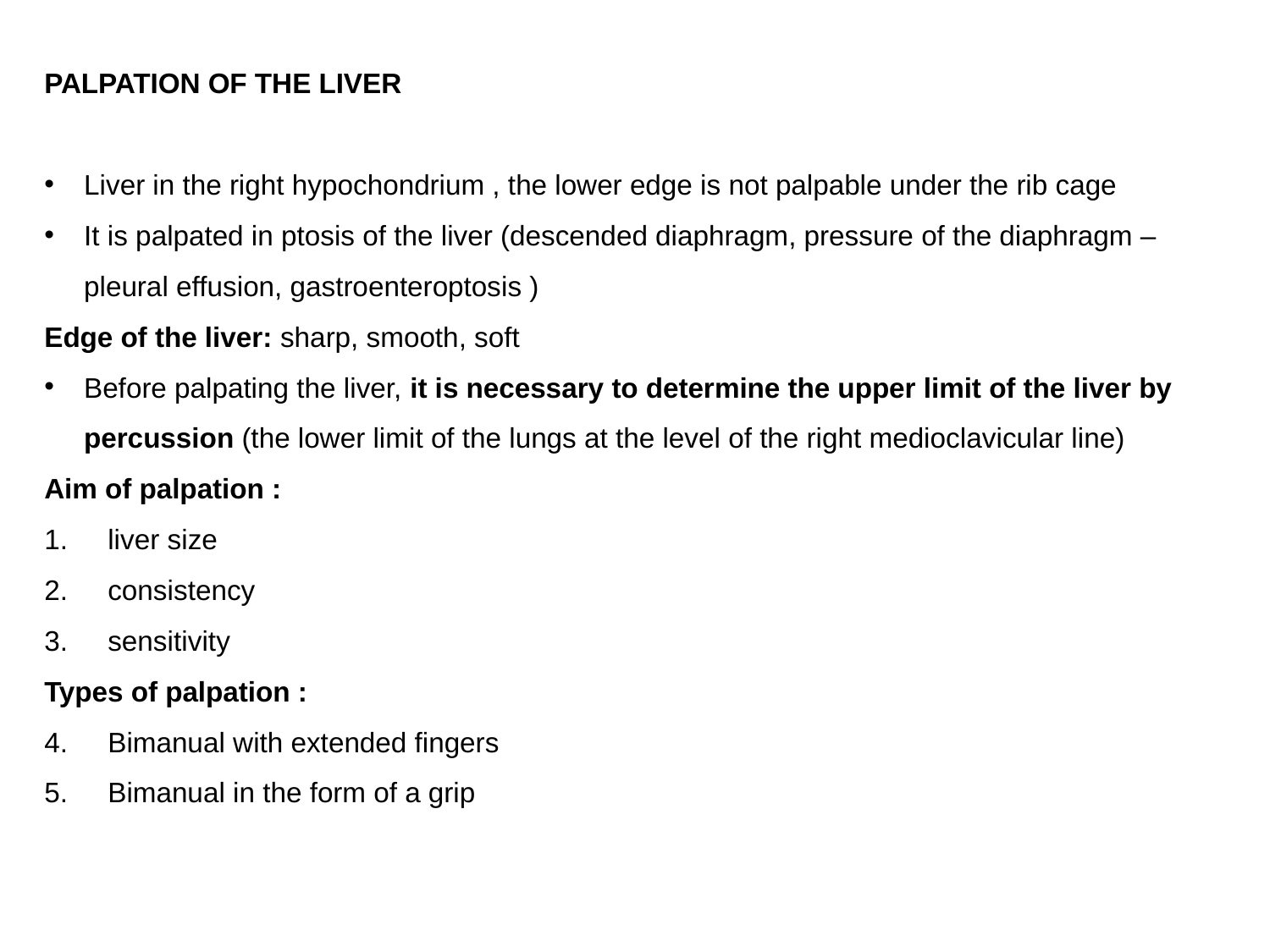

PALPATION OF THE LIVER

Liver in the right hypochondrium , the lower edge is not palpable under the rib cage
It is palpated in ptosis of the liver (descended diaphragm, pressure of the diaphragm – pleural effusion, gastroenteroptosis )
Edge of the liver: sharp, smooth, soft
Before palpating the liver, it is necessary to determine the upper limit of the liver by percussion (the lower limit of the lungs at the level of the right medioclavicular line)
Aim of palpation :
liver size
consistency
sensitivity
Types of palpation :
Bimanual with extended fingers
Bimanual in the form of a grip